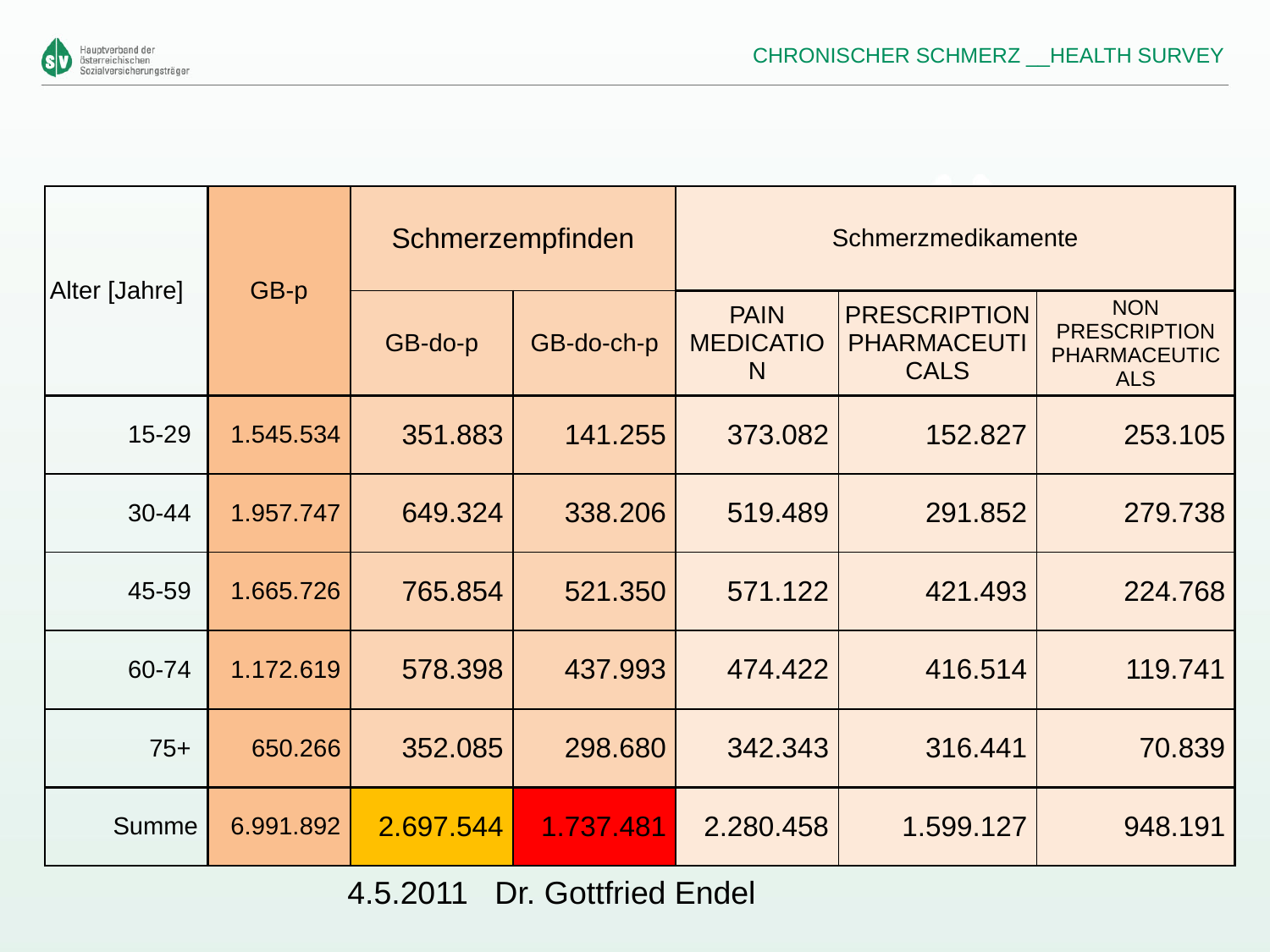

# CHRONISCHER SCHMERZ __HEALTH SURVEY
| Alter [Jahre] | GB-p | Schmerzempfinden |  | Schmerzmedikamente |  |  |
| --- | --- | --- | --- | --- | --- | --- |
|  |  | GB-do-p | GB-do-ch-p | PAIN MEDICATION | PRESCRIPTION PHARMACEUTICALS | NON PRESCRIPTION PHARMACEUTICALS |
| 15-29 | 1.545.534 | 351.883 | 141.255 | 373.082 | 152.827 | 253.105 |
| 30-44 | 1.957.747 | 649.324 | 338.206 | 519.489 | 291.852 | 279.738 |
| 45-59 | 1.665.726 | 765.854 | 521.350 | 571.122 | 421.493 | 224.768 |
| 60-74 | 1.172.619 | 578.398 | 437.993 | 474.422 | 416.514 | 119.741 |
| 75+ | 650.266 | 352.085 | 298.680 | 342.343 | 316.441 | 70.839 |
| Summe | 6.991.892 | 2.697.544 | 1.737.481 | 2.280.458 | 1.599.127 | 948.191 |
4.5.2011   Dr. Gottfried Endel